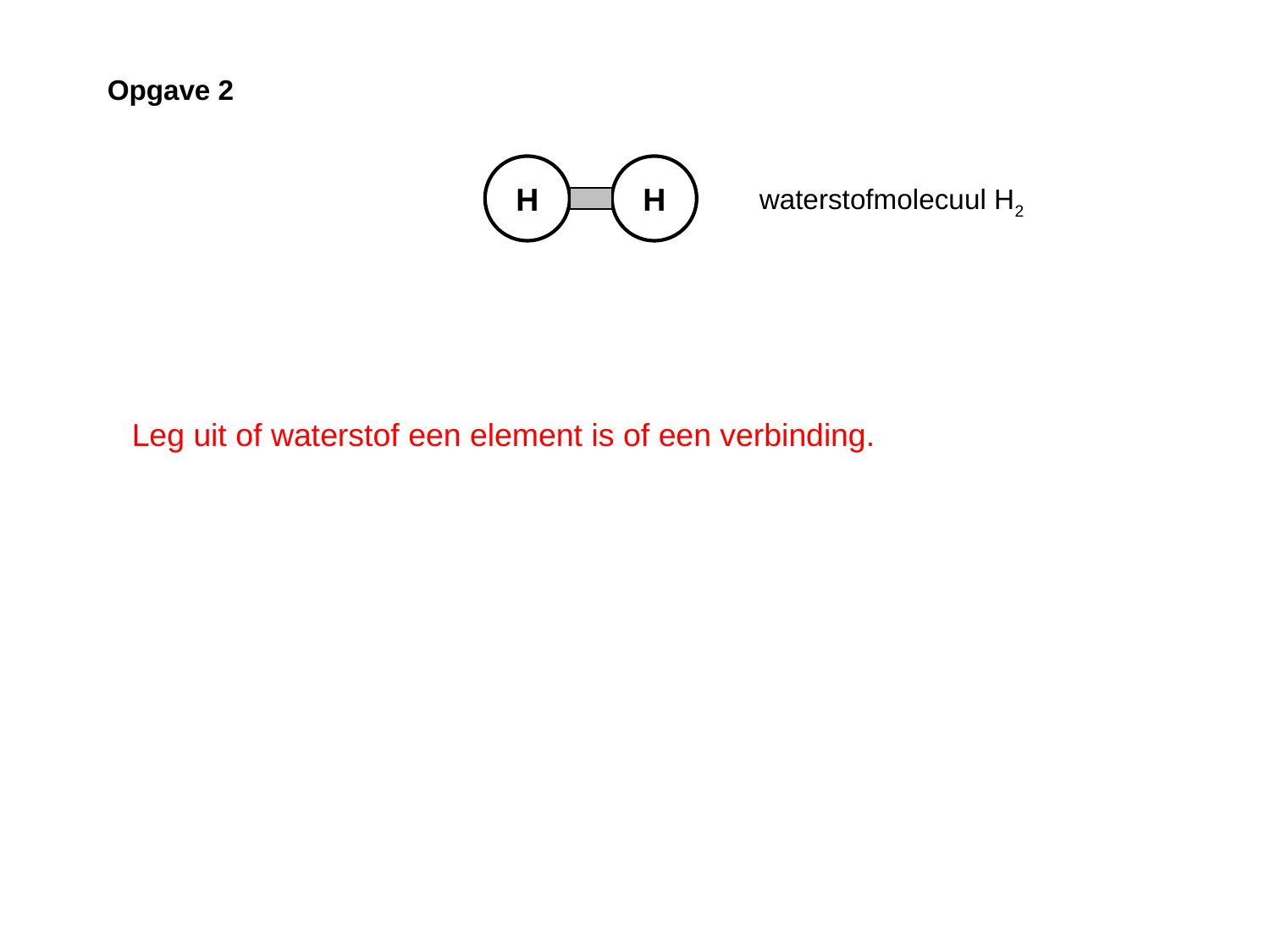

Opgave 2
H
H

 waterstofmolecuul H2
Leg uit of waterstof een element is of een verbinding.